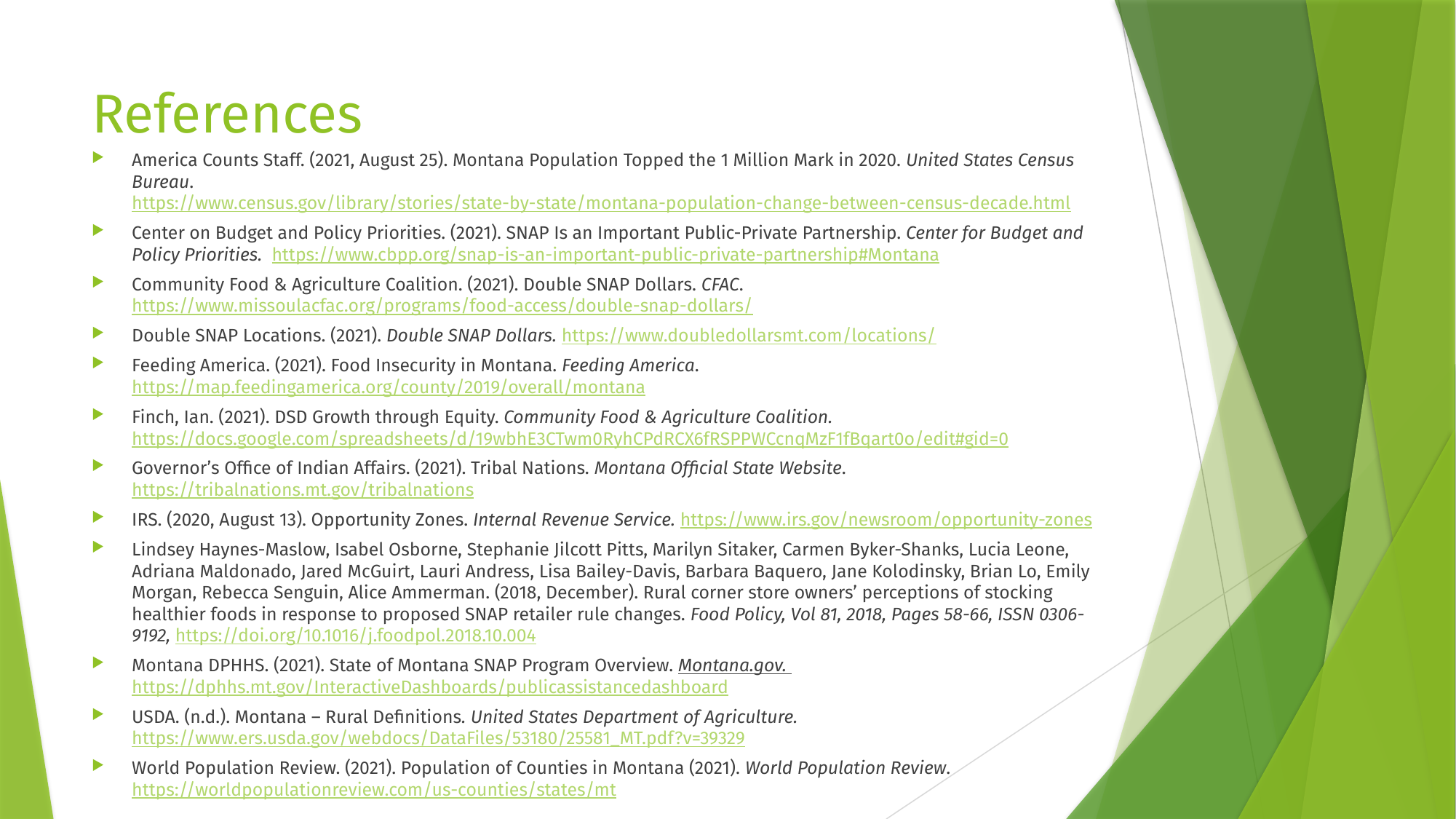

# References
America Counts Staff. (2021, August 25). Montana Population Topped the 1 Million Mark in 2020. United States Census Bureau. https://www.census.gov/library/stories/state-by-state/montana-population-change-between-census-decade.html
Center on Budget and Policy Priorities. (2021). SNAP Is an Important Public-Private Partnership. Center for Budget and Policy Priorities.  https://www.cbpp.org/snap-is-an-important-public-private-partnership#Montana
Community Food & Agriculture Coalition. (2021). Double SNAP Dollars. CFAC. https://www.missoulacfac.org/programs/food-access/double-snap-dollars/
Double SNAP Locations. (2021). Double SNAP Dollars. https://www.doubledollarsmt.com/locations/
Feeding America. (2021). Food Insecurity in Montana. Feeding America. https://map.feedingamerica.org/county/2019/overall/montana
Finch, Ian. (2021). DSD Growth through Equity. Community Food & Agriculture Coalition. https://docs.google.com/spreadsheets/d/19wbhE3CTwm0RyhCPdRCX6fRSPPWCcnqMzF1fBqart0o/edit#gid=0
Governor’s Office of Indian Affairs. (2021). Tribal Nations. Montana Official State Website. https://tribalnations.mt.gov/tribalnations
IRS. (2020, August 13). Opportunity Zones. Internal Revenue Service. https://www.irs.gov/newsroom/opportunity-zones
Lindsey Haynes-Maslow, Isabel Osborne, Stephanie Jilcott Pitts, Marilyn Sitaker, Carmen Byker-Shanks, Lucia Leone, Adriana Maldonado, Jared McGuirt, Lauri Andress, Lisa Bailey-Davis, Barbara Baquero, Jane Kolodinsky, Brian Lo, Emily Morgan, Rebecca Senguin, Alice Ammerman. (2018, December). Rural corner store owners’ perceptions of stocking healthier foods in response to proposed SNAP retailer rule changes. Food Policy, Vol 81, 2018, Pages 58-66, ISSN 0306-9192, https://doi.org/10.1016/j.foodpol.2018.10.004
Montana DPHHS. (2021). State of Montana SNAP Program Overview. Montana.gov. https://dphhs.mt.gov/InteractiveDashboards/publicassistancedashboard
USDA. (n.d.). Montana – Rural Definitions. United States Department of Agriculture. https://www.ers.usda.gov/webdocs/DataFiles/53180/25581_MT.pdf?v=39329
World Population Review. (2021). Population of Counties in Montana (2021). World Population Review. https://worldpopulationreview.com/us-counties/states/mt